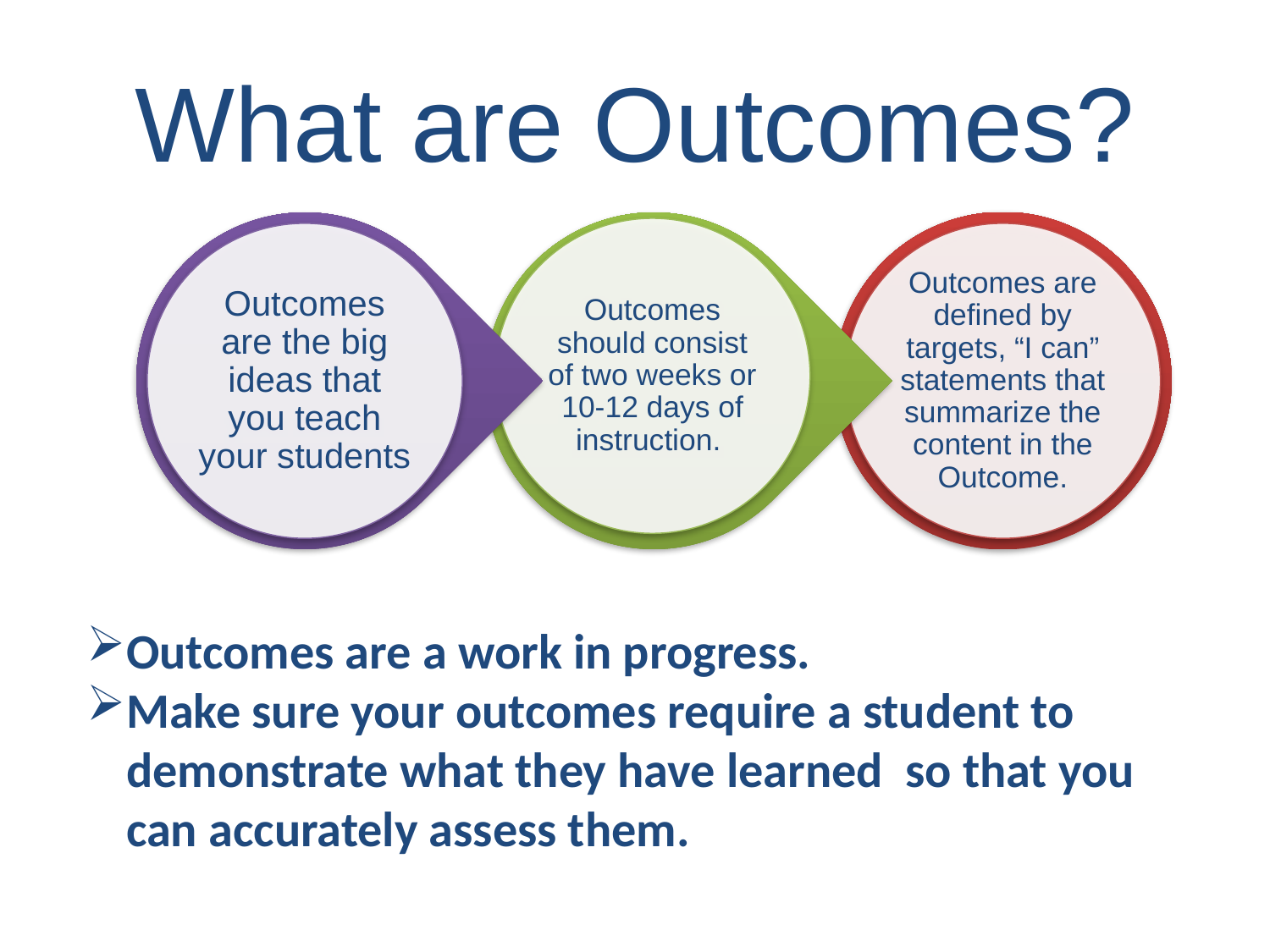

# What are Outcomes?
Outcomes are defined by targets, “I can” statements that summarize the content in the Outcome.
Outcomes should consist of two weeks or 10-12 days of instruction.
Outcomes are the big ideas that you teach your students
Outcomes are a work in progress.
Make sure your outcomes require a student to demonstrate what they have learned  so that you can accurately assess them.